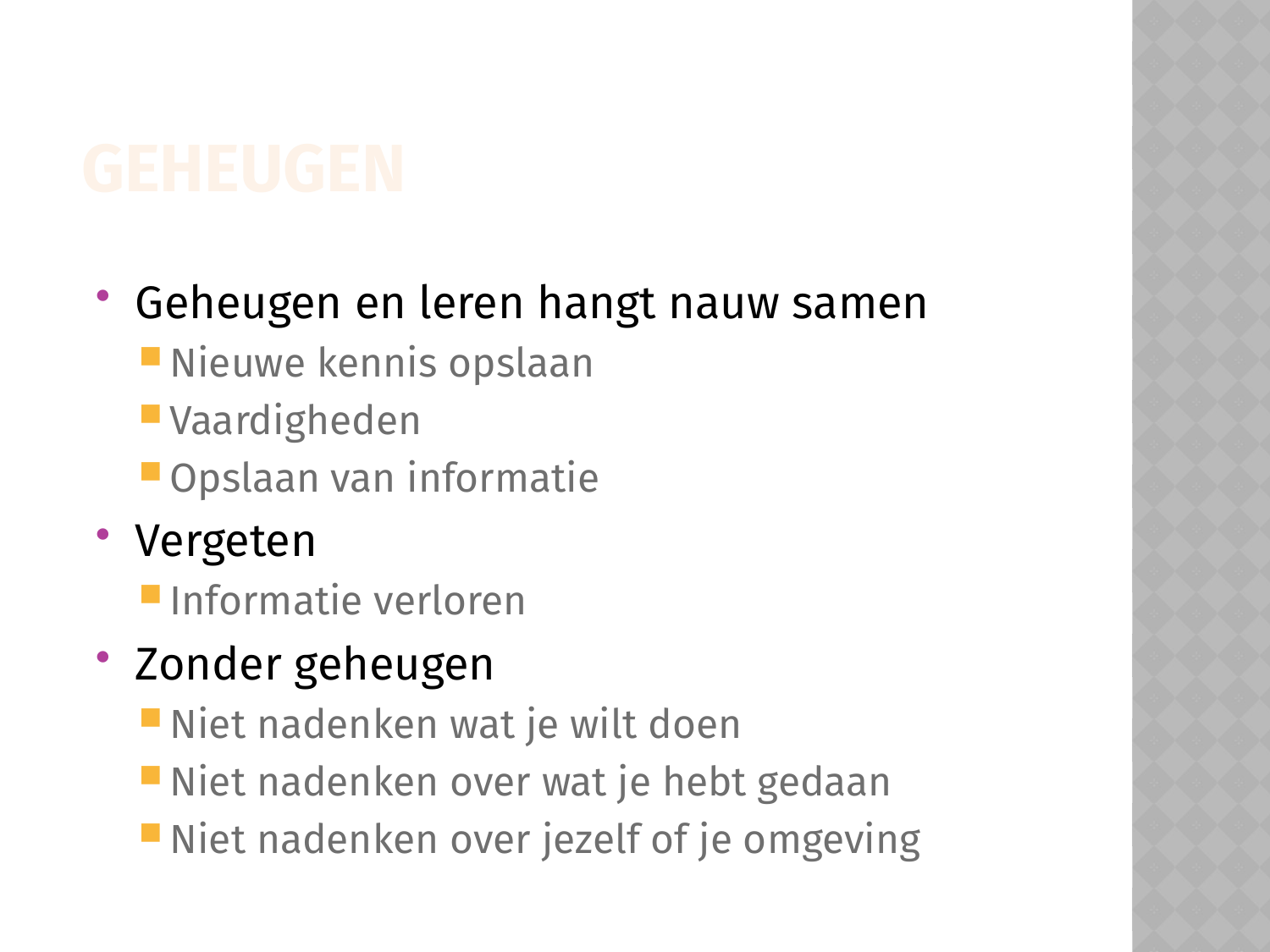

Geheugen
Geheugen en leren hangt nauw samen
Nieuwe kennis opslaan
Vaardigheden
Opslaan van informatie
Vergeten
Informatie verloren
Zonder geheugen
Niet nadenken wat je wilt doen
Niet nadenken over wat je hebt gedaan
Niet nadenken over jezelf of je omgeving